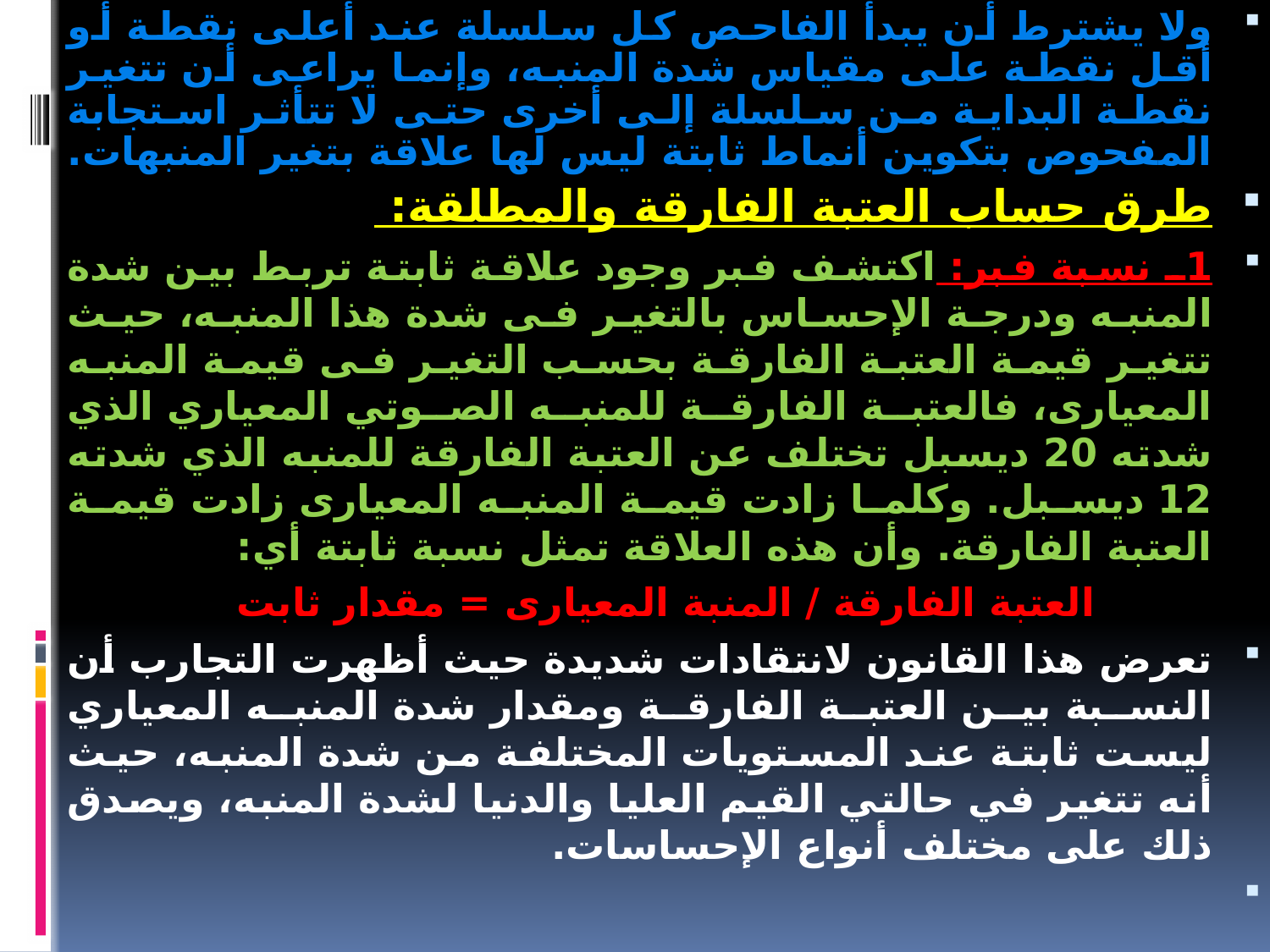

ولا يشترط أن يبدأ الفاحص كل سلسلة عند أعلى نقطة أو أقل نقطة على مقياس شدة المنبه، وإنما يراعى أن تتغير نقطة البداية من سلسلة إلى أخرى حتى لا تتأثر استجابة المفحوص بتكوين أنماط ثابتة ليس لها علاقة بتغير المنبهات.
طرق حساب العتبة الفارقة والمطلقة:
1ـ نسبة فبر: اكتشف فبر وجود علاقة ثابتة تربط بين شدة المنبه ودرجة الإحساس بالتغير فى شدة هذا المنبه، حيث تتغير قيمة العتبة الفارقة بحسب التغير فى قيمة المنبه المعيارى، فالعتبة الفارقة للمنبه الصوتي المعياري الذي شدته 20 ديسبل تختلف عن العتبة الفارقة للمنبه الذي شدته 12 ديسبل. وكلما زادت قيمة المنبه المعيارى زادت قيمة العتبة الفارقة. وأن هذه العلاقة تمثل نسبة ثابتة أي:
العتبة الفارقة / المنبة المعيارى = مقدار ثابت
تعرض هذا القانون لانتقادات شديدة حيث أظهرت التجارب أن النسبة بين العتبة الفارقة ومقدار شدة المنبه المعياري ليست ثابتة عند المستويات المختلفة من شدة المنبه، حيث أنه تتغير في حالتي القيم العليا والدنيا لشدة المنبه، ويصدق ذلك على مختلف أنواع الإحساسات.